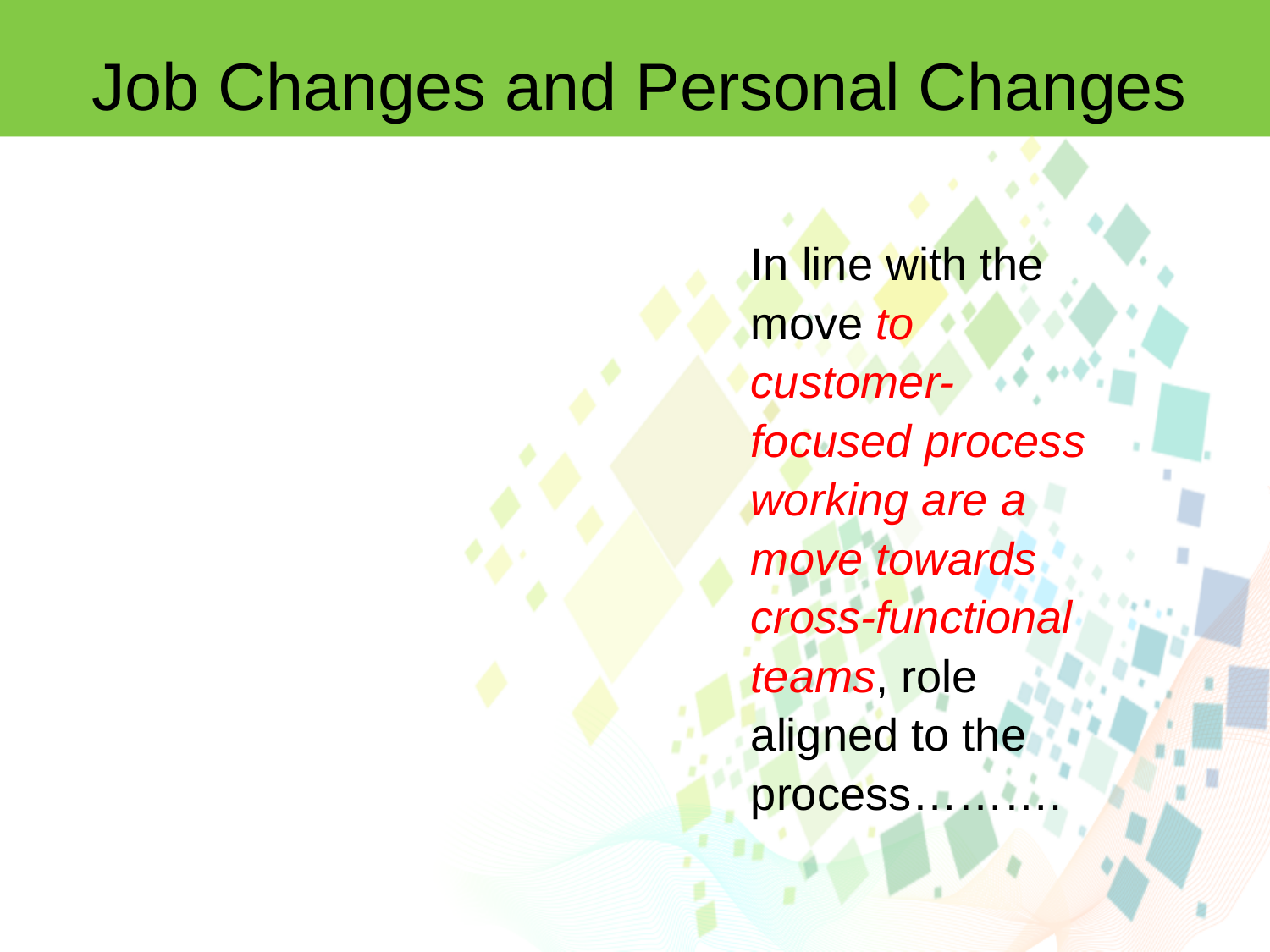

Job Changes and Personal Changes
In line with the move to customer-focused process working are a move towards cross-functional teams, role aligned to the process……….